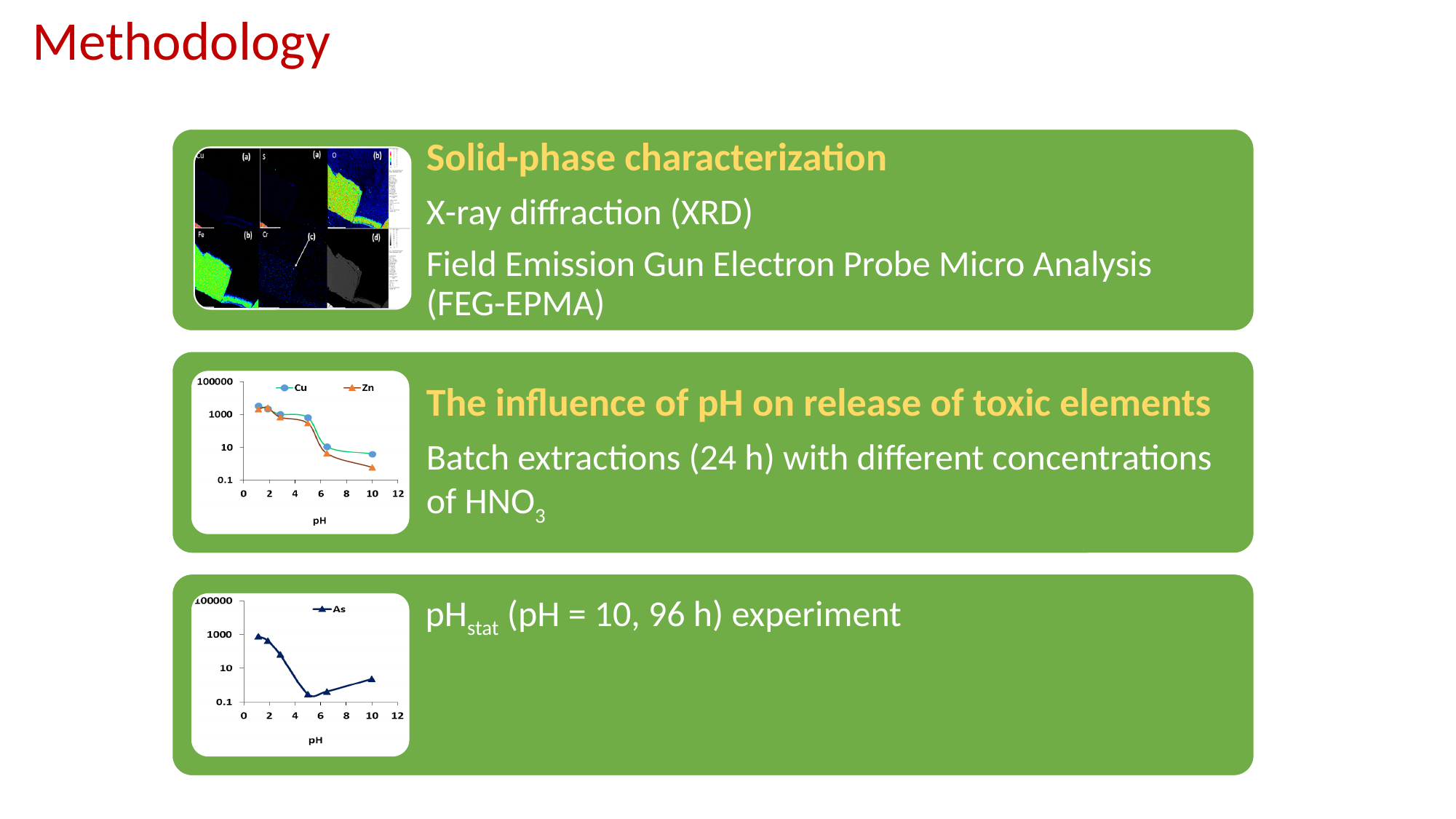

Methodology
Solid-phase characterization
X-ray diffraction (XRD)
Field Emission Gun Electron Probe Micro Analysis (FEG-EPMA)
The influence of pH on release of toxic elements
Batch extractions (24 h) with different concentrations of HNO3
pHstat (pH = 10, 96 h) experiment